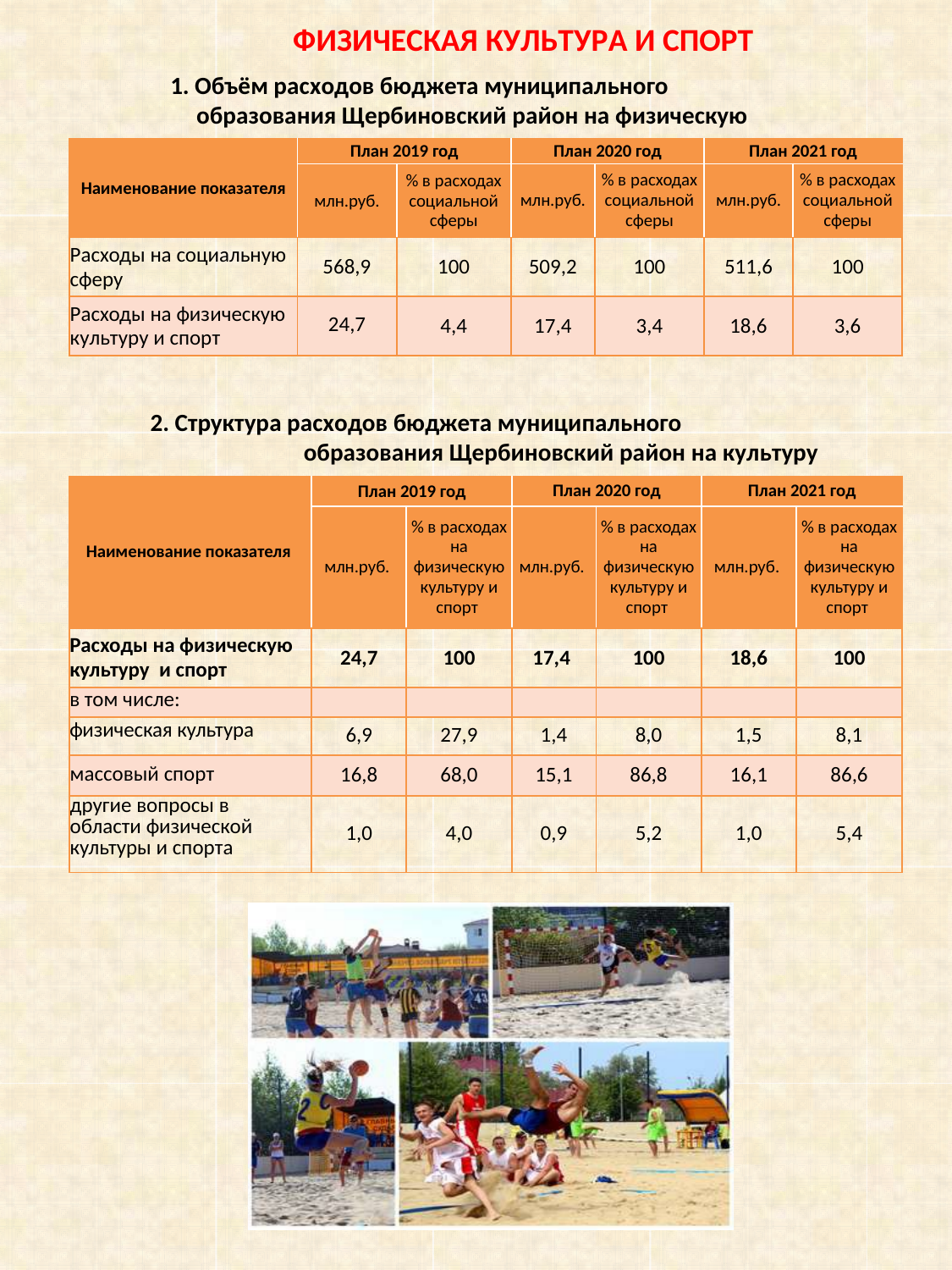

ФИЗИЧЕСКАЯ КУЛЬТУРА И СПОРТ
1. Объём расходов бюджета муниципального образования Щербиновский район на физическую культуру и спорт
| Наименование показателя | План 2019 год |  | План 2020 год |  | План 2021 год |  |
| --- | --- | --- | --- | --- | --- | --- |
|  | млн.руб. | % в расходах социальной сферы | млн.руб. | % в расходах социальной сферы | млн.руб. | % в расходах социальной сферы |
| Расходы на социальную сферу | 568,9 | 100 | 509,2 | 100 | 511,6 | 100 |
| Расходы на физическую культуру и спорт | 24,7 | 4,4 | 17,4 | 3,4 | 18,6 | 3,6 |
2. Структура расходов бюджета муниципального образования Щербиновский район на культуру
| Наименование показателя | План 2019 год |  | План 2020 год |  | План 2021 год |  |
| --- | --- | --- | --- | --- | --- | --- |
|  | млн.руб. | % в расходах на физическую культуру и спорт | млн.руб. | % в расходах на физическую культуру и спорт | млн.руб. | % в расходах на физическую культуру и спорт |
| Расходы на физическую культуру и спорт | 24,7 | 100 | 17,4 | 100 | 18,6 | 100 |
| в том числе: |  |  |  |  |  |  |
| физическая культура | 6,9 | 27,9 | 1,4 | 8,0 | 1,5 | 8,1 |
| массовый спорт | 16,8 | 68,0 | 15,1 | 86,8 | 16,1 | 86,6 |
| другие вопросы в области физической культуры и спорта | 1,0 | 4,0 | 0,9 | 5,2 | 1,0 | 5,4 |